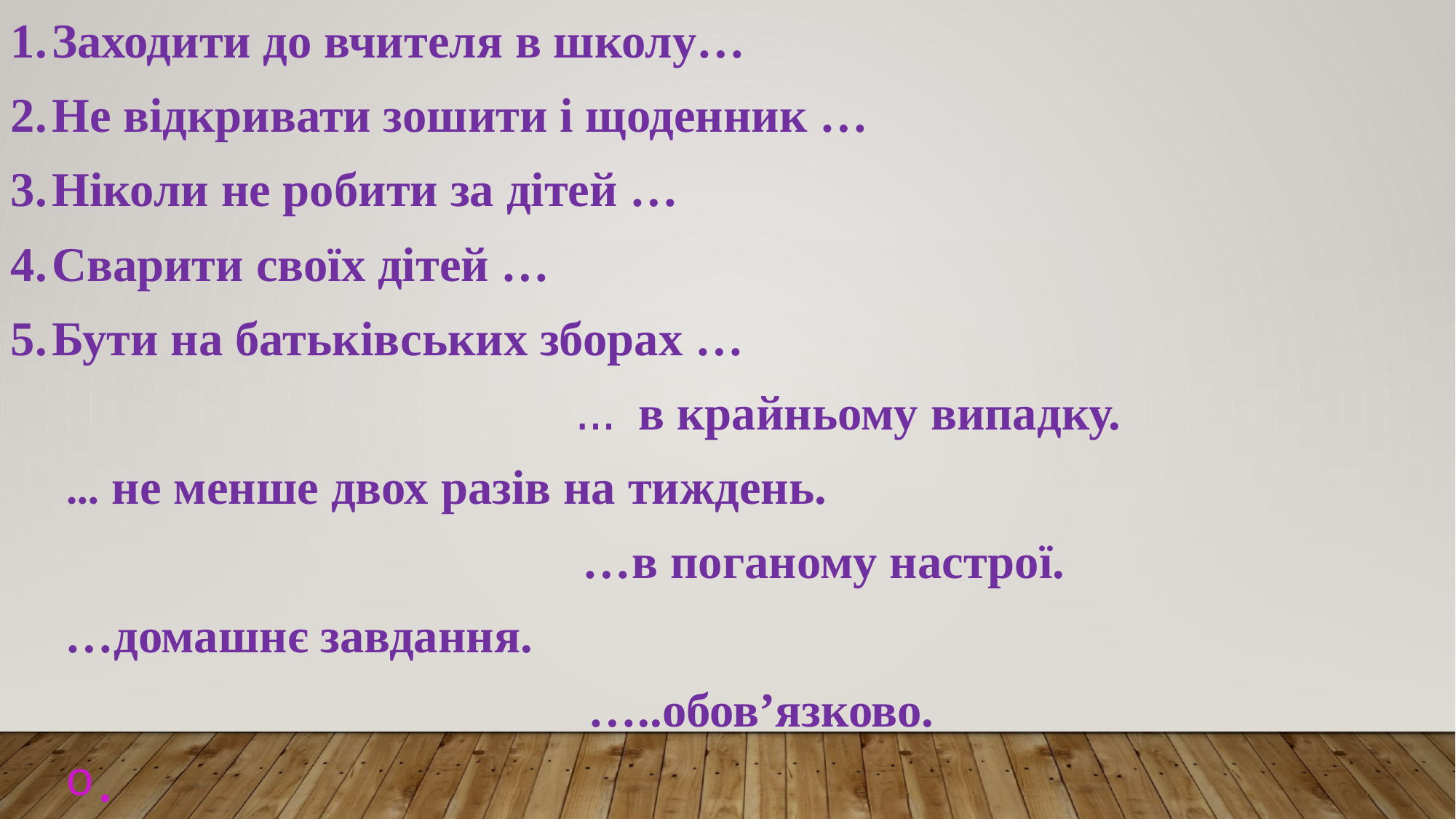

Заходити до вчителя в школу…
Не відкривати зошити і щоденник …
Ніколи не робити за дітей …
Сварити своїх дітей …
Бути на батьківських зборах …
                                    … в крайньому випадку.
… не менше двох разів на тиждень.
                                               …в поганому настрої.
…домашнє завдання.
                                           …..обов’язково.
.